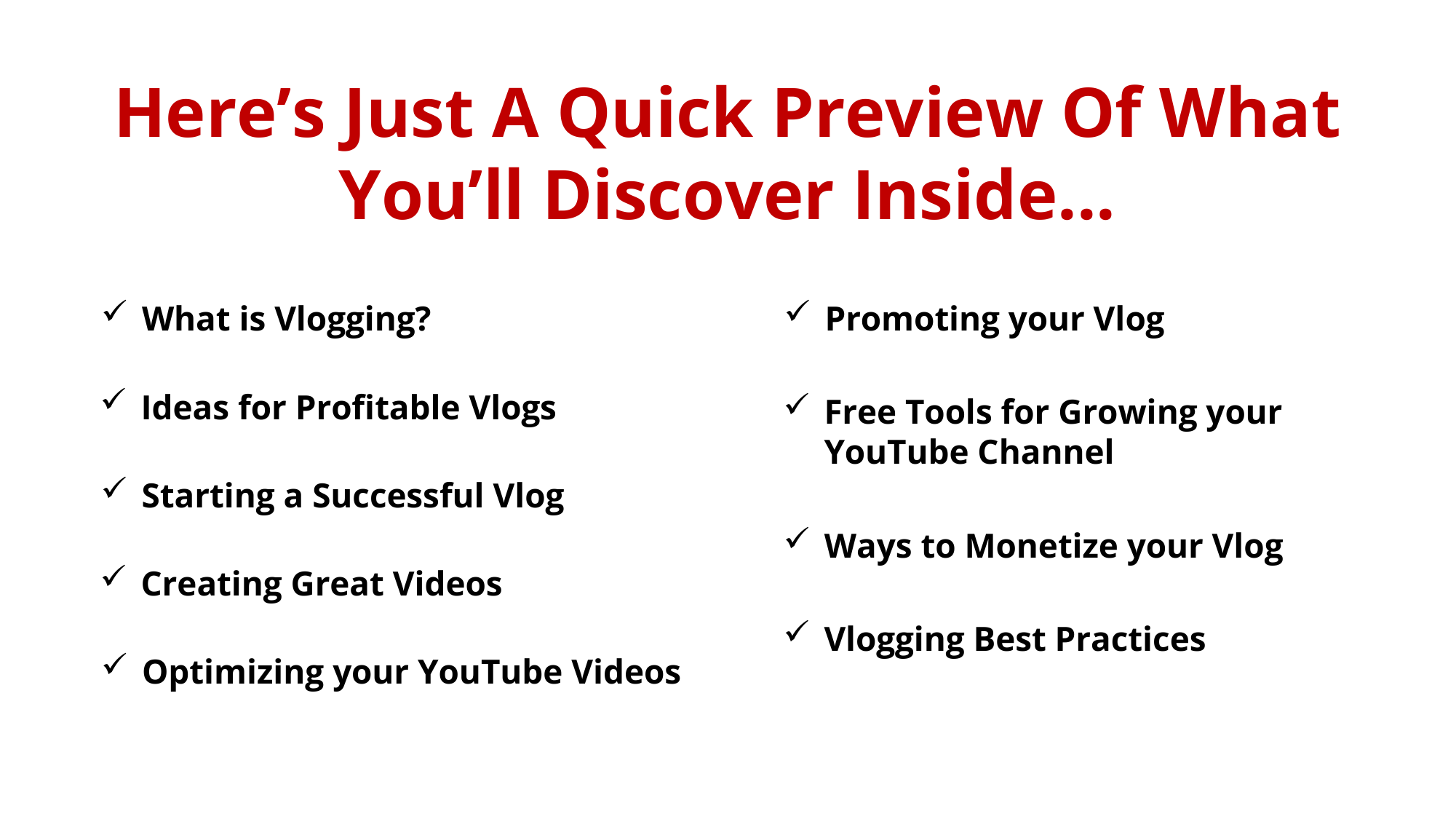

Here’s Just A Quick Preview Of What You’ll Discover Inside...
What is Vlogging?
Promoting your Vlog
Ideas for Profitable Vlogs
Free Tools for Growing your YouTube Channel
Starting a Successful Vlog
Ways to Monetize your Vlog
Creating Great Videos
Vlogging Best Practices
Optimizing your YouTube Videos